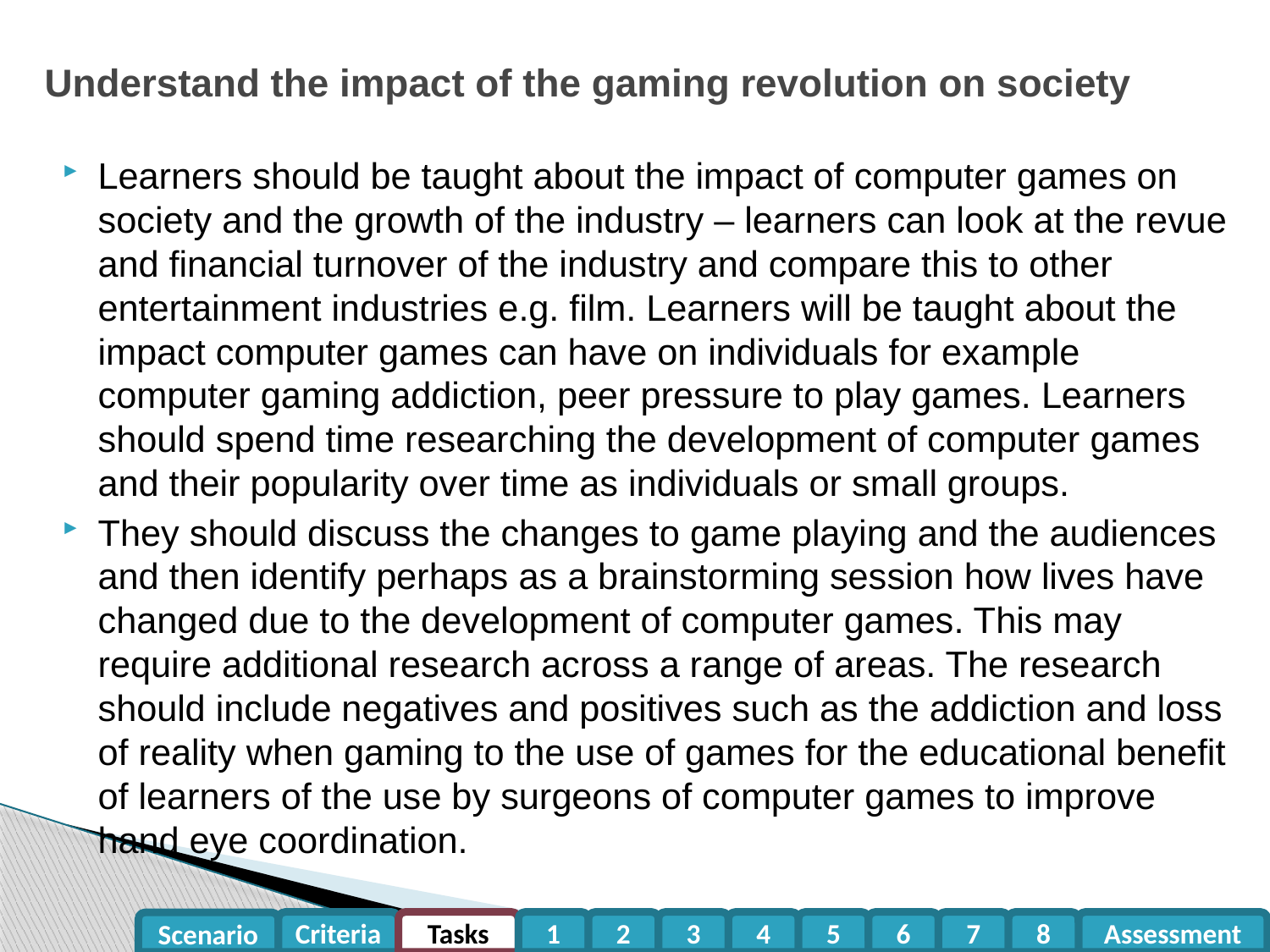

# Understand the impact of the gaming revolution on society
Learners should be taught about the impact of computer games on society and the growth of the industry – learners can look at the revue and financial turnover of the industry and compare this to other entertainment industries e.g. film. Learners will be taught about the impact computer games can have on individuals for example computer gaming addiction, peer pressure to play games. Learners should spend time researching the development of computer games and their popularity over time as individuals or small groups.
They should discuss the changes to game playing and the audiences and then identify perhaps as a brainstorming session how lives have changed due to the development of computer games. This may require additional research across a range of areas. The research should include negatives and positives such as the addiction and loss of reality when gaming to the use of games for the educational benefit of learners of the use by surgeons of computer games to improve hand eye coordination.
Criteria
Tasks
1
2
3
4
5
6
7
8
Assessment
Scenario